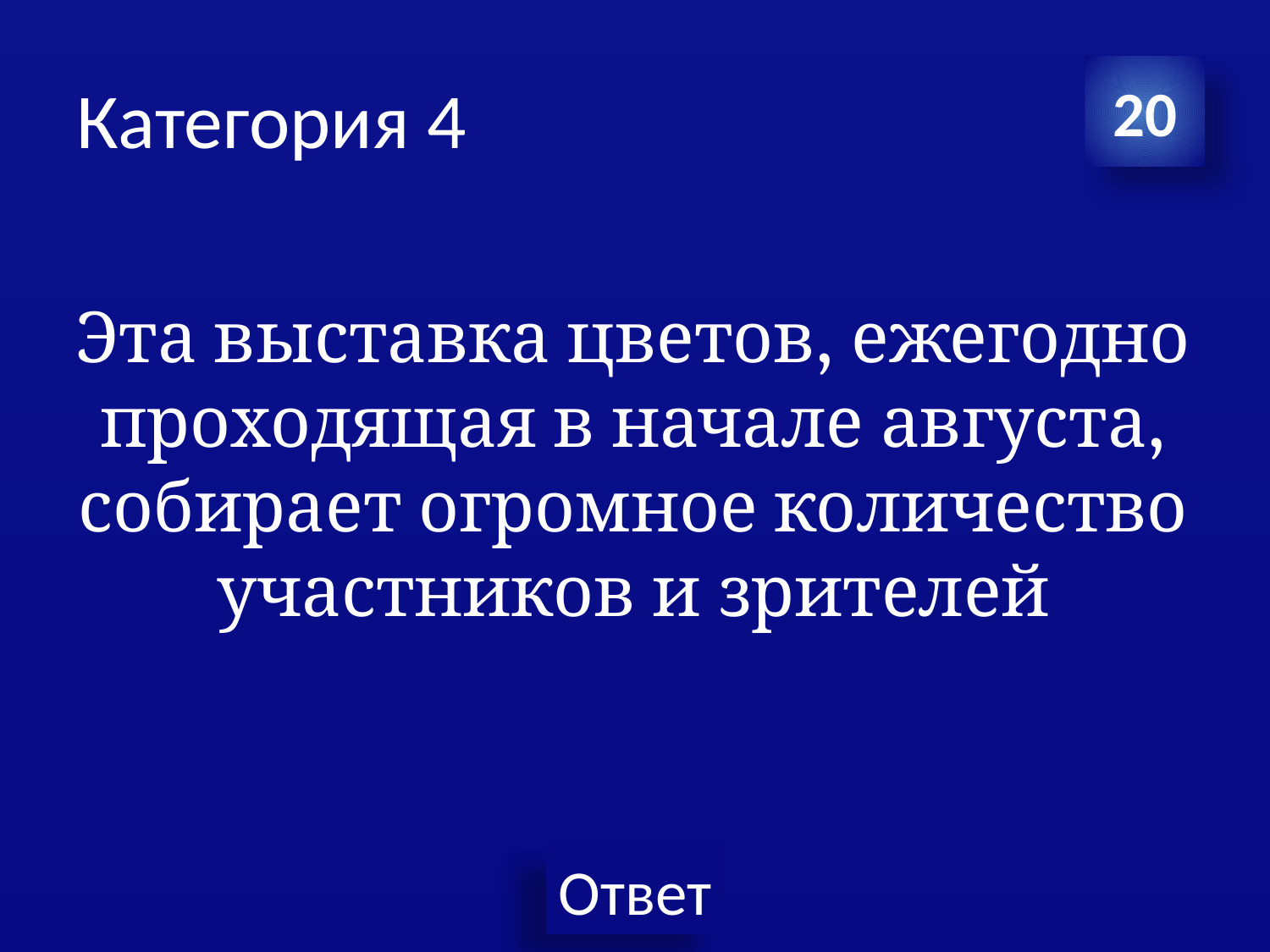

# Категория 4
20
Эта выставка цветов, ежегодно проходящая в начале августа, собирает огромное количество участников и зрителей